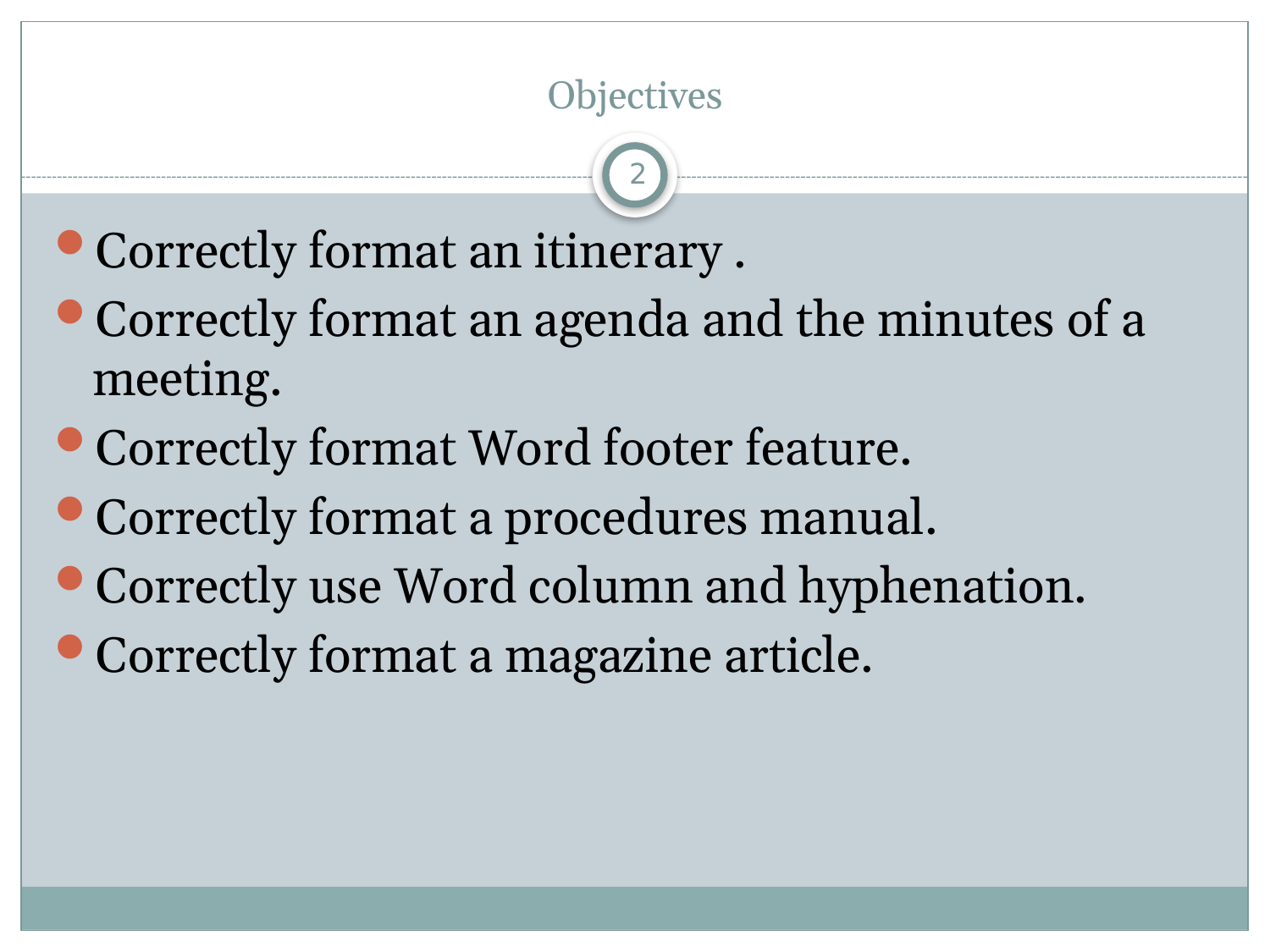

# Objectives
2
Correctly format an itinerary .
Correctly format an agenda and the minutes of a meeting.
Correctly format Word footer feature.
Correctly format a procedures manual.
Correctly use Word column and hyphenation.
Correctly format a magazine article.